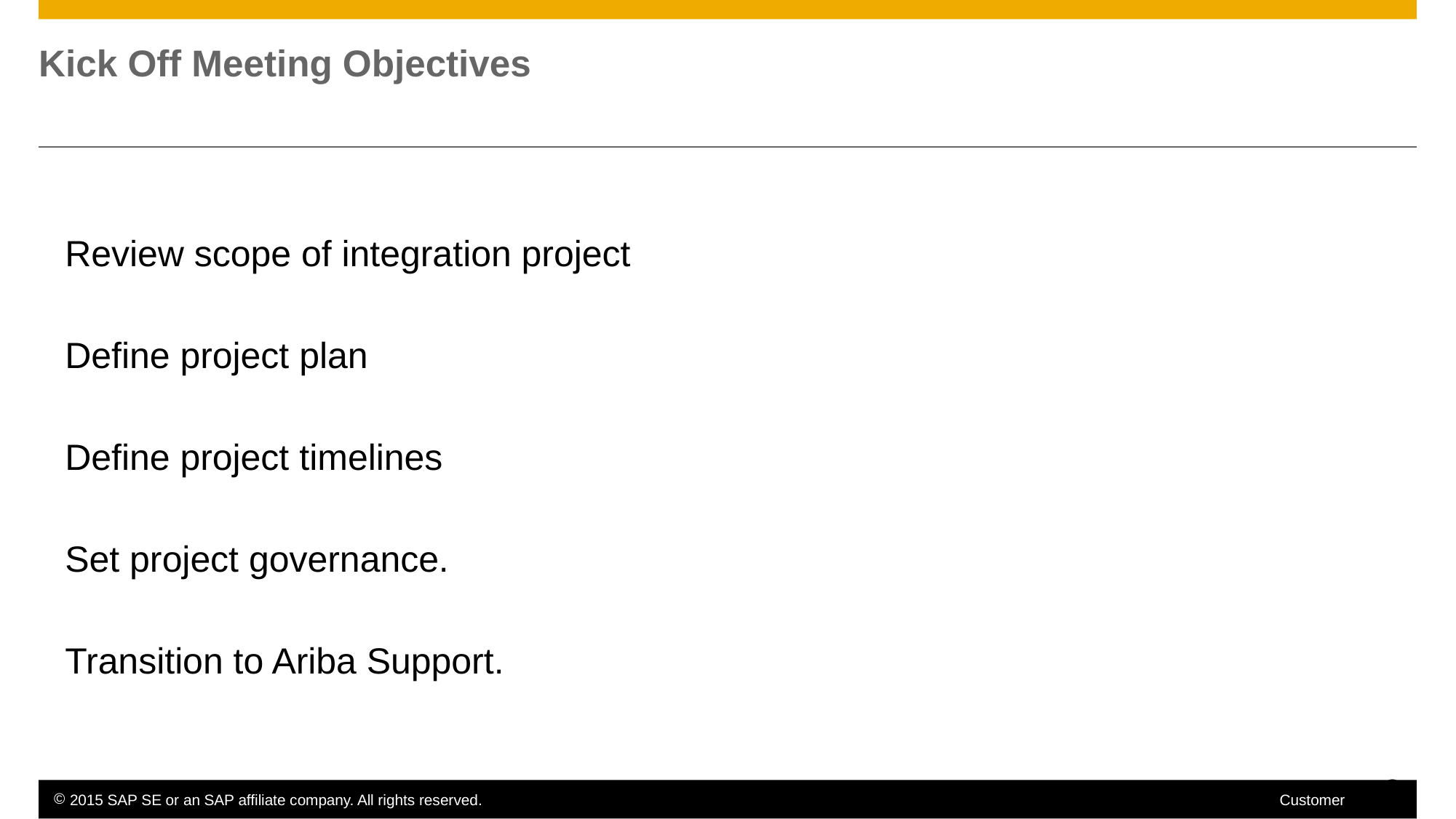

# Kick Off Meeting Objectives
Review scope of integration project
Define project plan
Define project timelines
Set project governance.
Transition to Ariba Support.
3